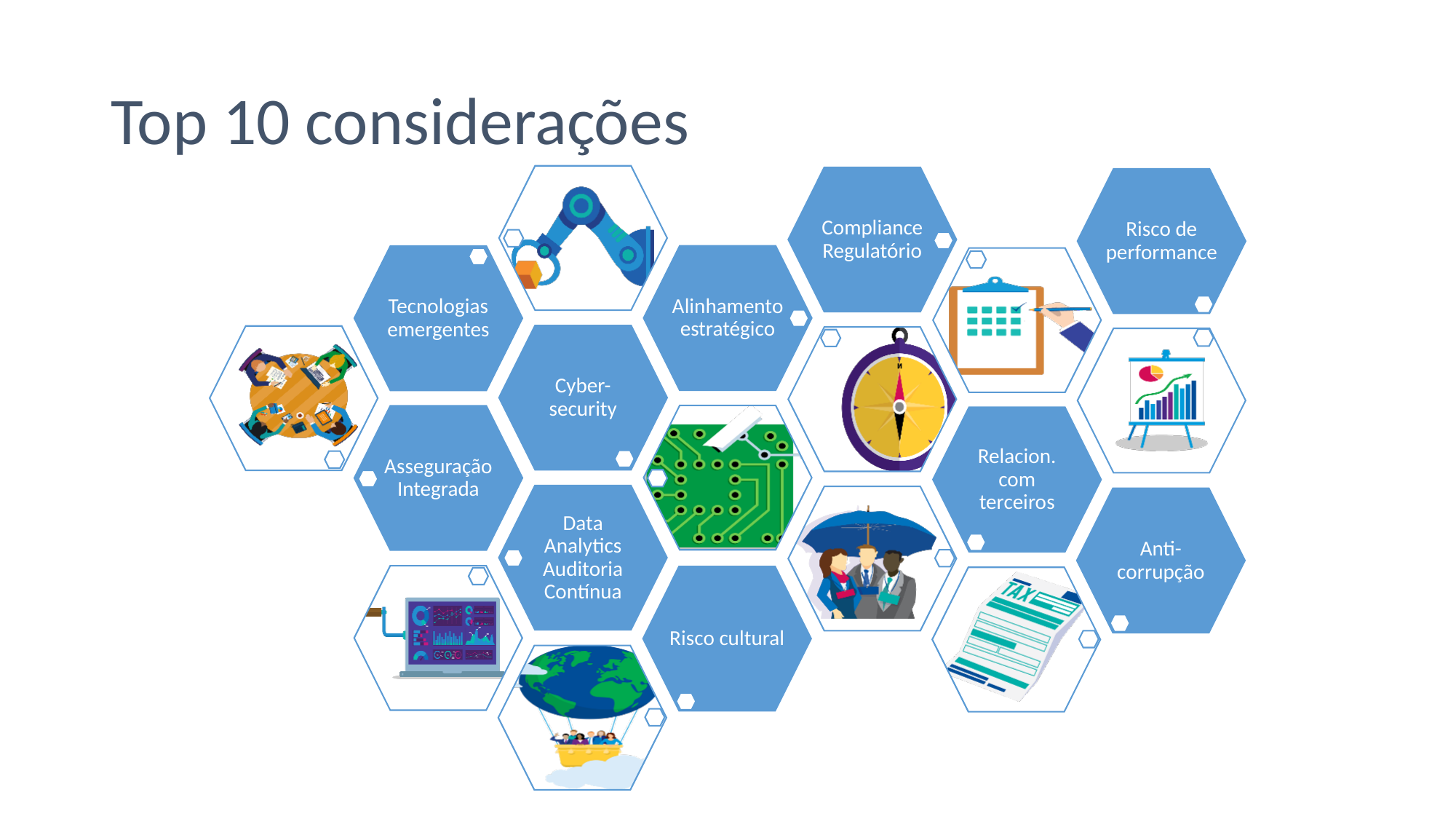

# Top 10 considerações
Asseguração Integrada
Cyber-security
Tecnologias emergentes
Alinhamento estratégico
Compliance Regulatório
Relacion. com terceiros
Data Analytics Auditoria Contínua
Anti-corrupção
Risco de performance
Risco cultural